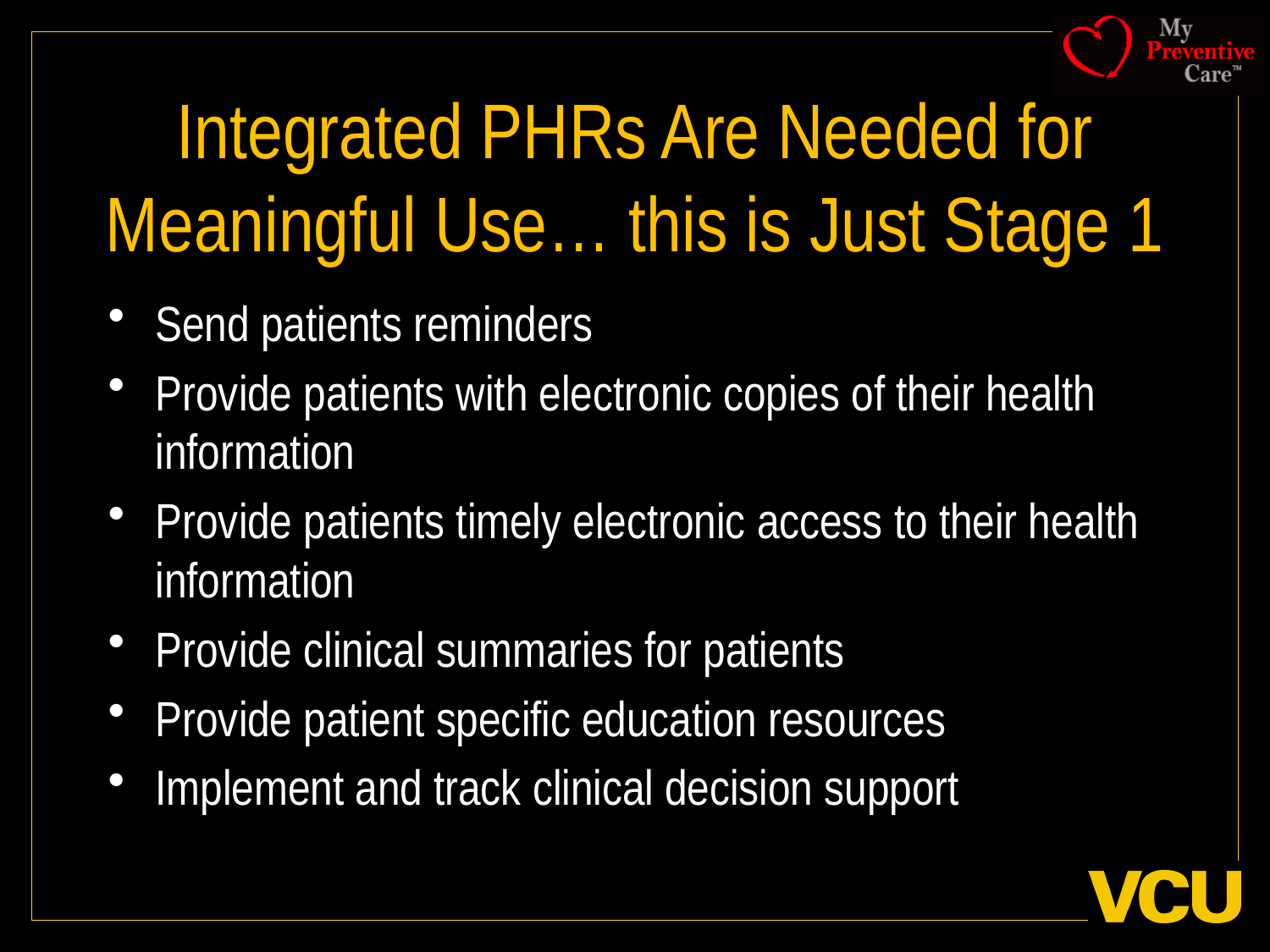

# Integrated PHRs Are Needed for Meaningful Use… this is Just Stage 1
Send patients reminders
Provide patients with electronic copies of their health information
Provide patients timely electronic access to their health information
Provide clinical summaries for patients
Provide patient specific education resources
Implement and track clinical decision support